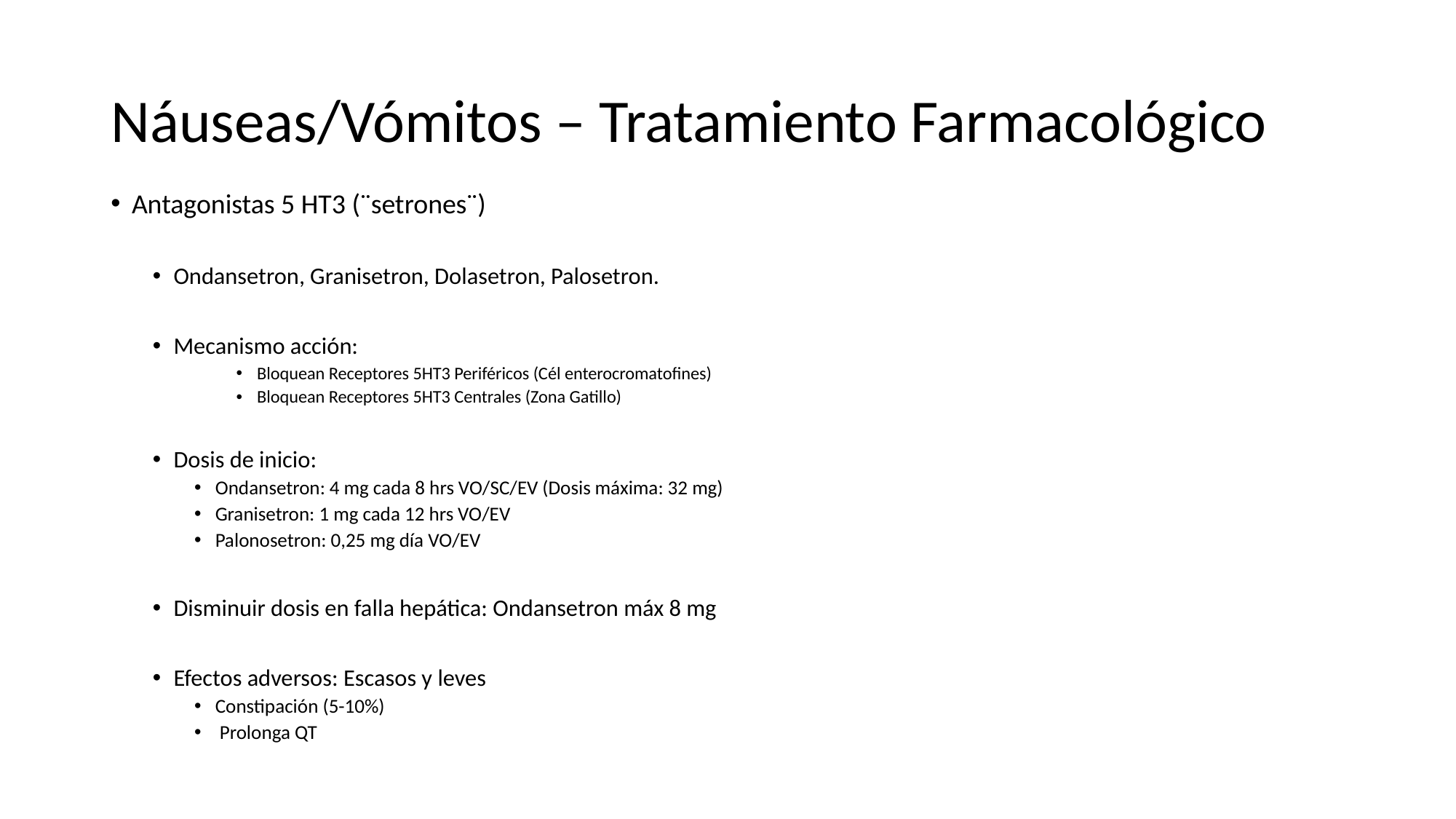

# Náuseas/Vómitos – Tratamiento Farmacológico
Antagonistas 5 HT3 (¨setrones¨)

Ondansetron, Granisetron, Dolasetron, Palosetron.

Mecanismo acción:
Bloquean Receptores 5HT3 Periféricos (Cél enterocromatofines)
Bloquean Receptores 5HT3 Centrales (Zona Gatillo)

Dosis de inicio:
Ondansetron: 4 mg cada 8 hrs VO/SC/EV (Dosis máxima: 32 mg)
Granisetron: 1 mg cada 12 hrs VO/EV
Palonosetron: 0,25 mg día VO/EV

Disminuir dosis en falla hepática: Ondansetron máx 8 mg

Efectos adversos: Escasos y leves
Constipación (5-10%)
 Prolonga QT